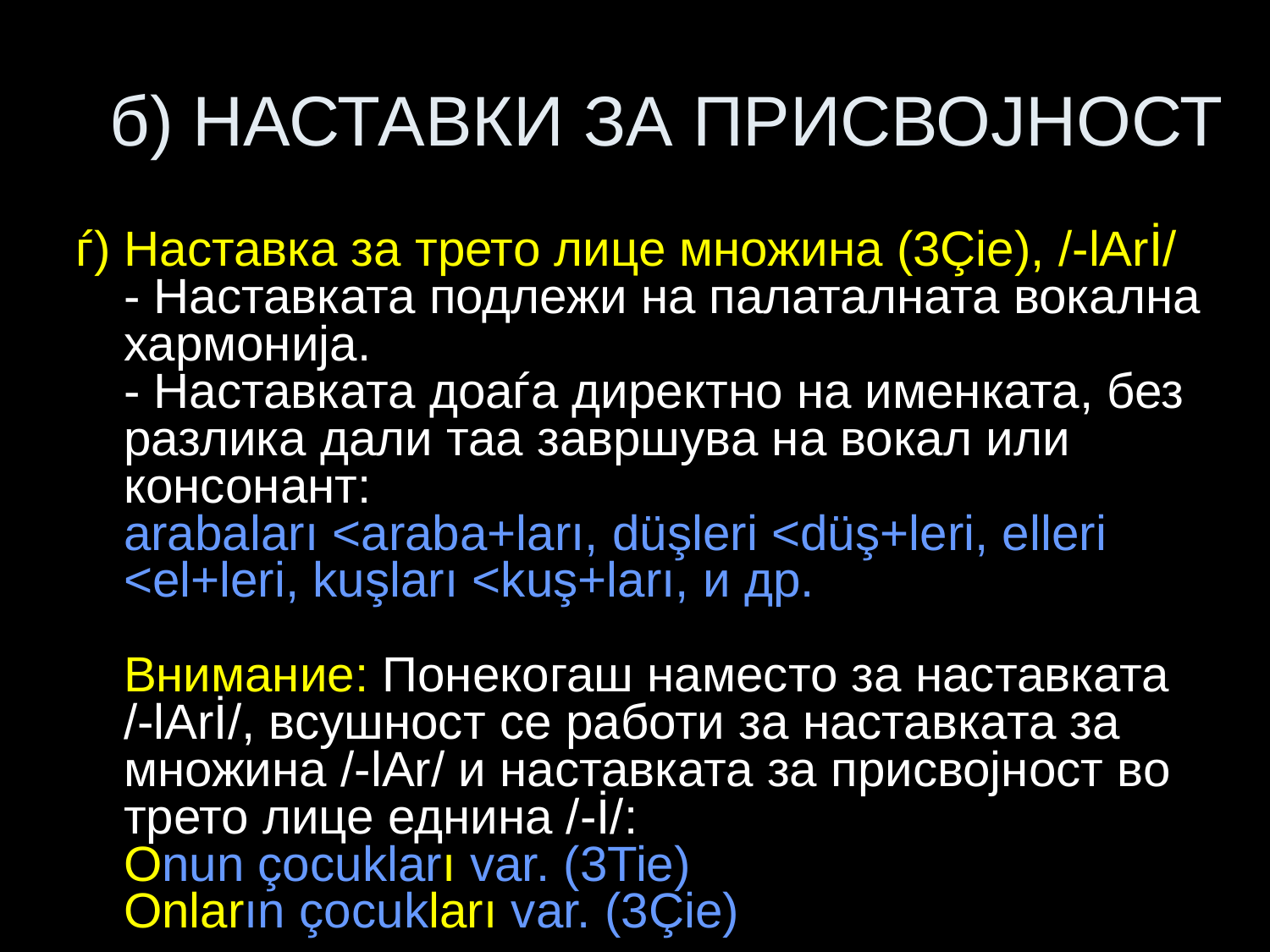

# б) НАСТАВКИ ЗА ПРИСВОЈНОСТ
ѓ) Наставка за трето лице множина (3Çie), /-lArİ/
- Наставката подлежи на палаталната вокална хармонија.
- Наставката доаѓа директно на именката, без разлика дали таа завршува на вокал или консонант:
arabaları <araba+ları, düşleri <düş+leri, elleri <el+leri, kuşları <kuş+ları, и др.
Внимание: Понекогаш наместо за наставката
/-lArİ/, всушност се работи за наставката за множина /-lAr/ и наставката за присвојност во трето лице еднина /-İ/:
Onun çocukları var. (3Tie)
Onların çocukları var. (3Çie)